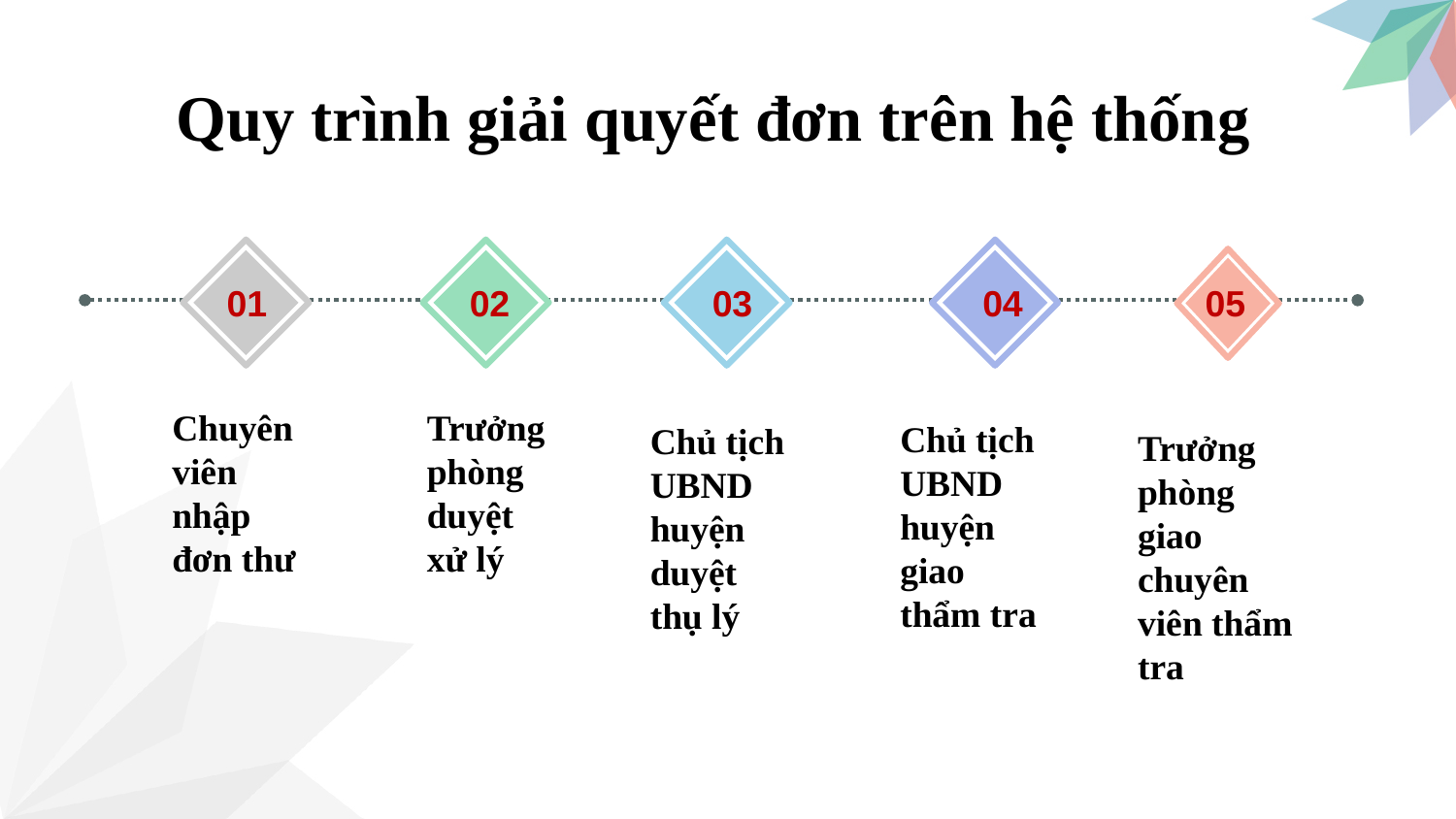

Quy trình giải quyết đơn trên hệ thống

01
02
03
04
05
Chuyên viên
nhập
đơn thư
Trưởng
phòng
duyệt
xử lý
Chủ tịch UBND
huyện
giao
thẩm tra
Chủ tịch UBND
huyện
duyệt
thụ lý
Trưởng
phòng
giao
chuyên
viên thẩm
tra